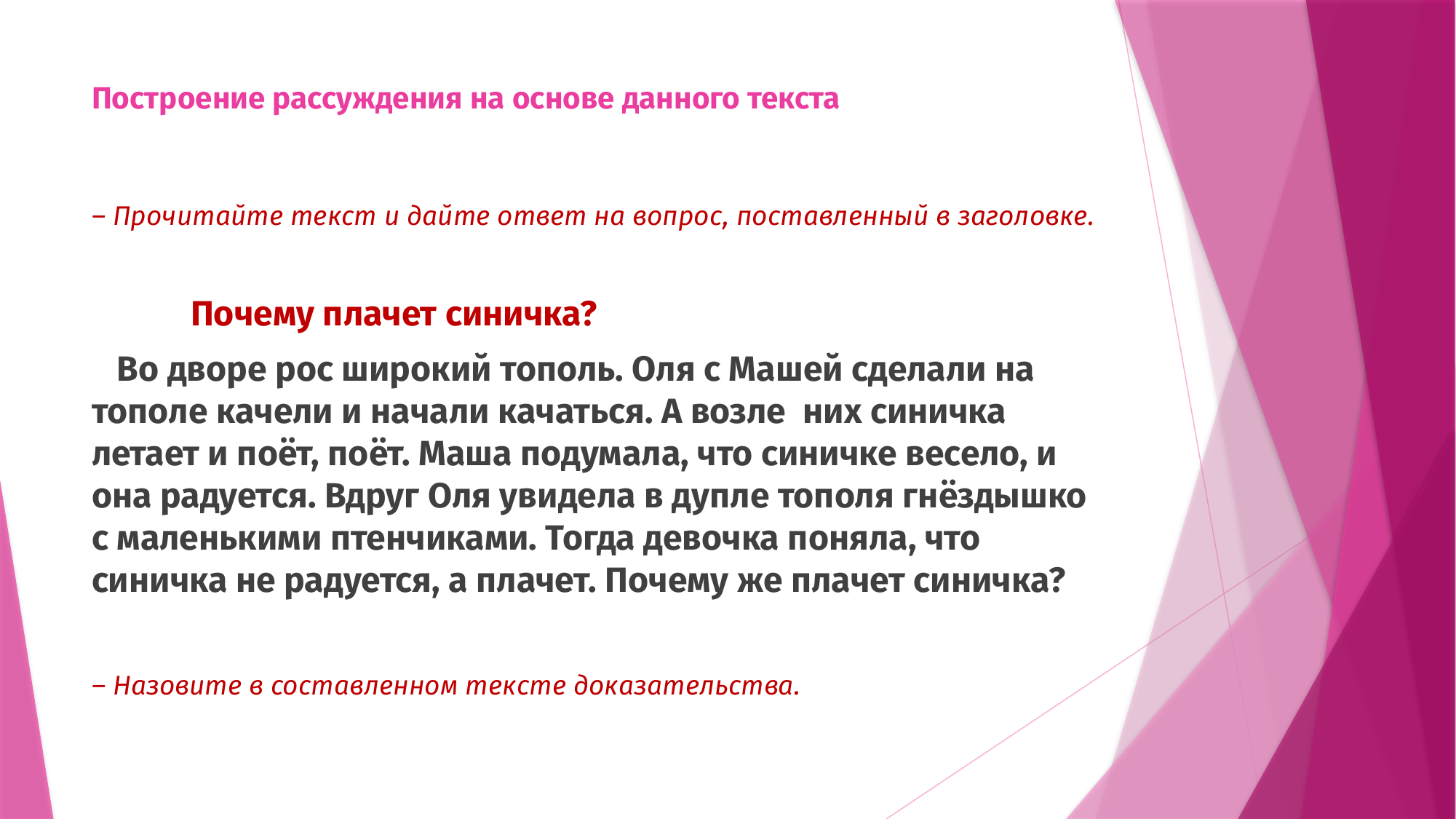

# Построение рассуждения на основе данного текста
– Прочитайте текст и дайте ответ на вопрос, поставленный в заголовке.

                 Почему плачет синичка?
   Во дворе рос широкий тополь. Оля с Машей сделали на тополе качели и начали качаться. А возле  них синичка летает и поёт, поёт. Маша подумала, что синичке весело, и она радуется. Вдруг Оля увидела в дупле тополя гнёздышко с маленькими птенчиками. Тогда девочка поняла, что синичка не радуется, а плачет. Почему же плачет синичка?

– Назовите в составленном тексте доказательства.